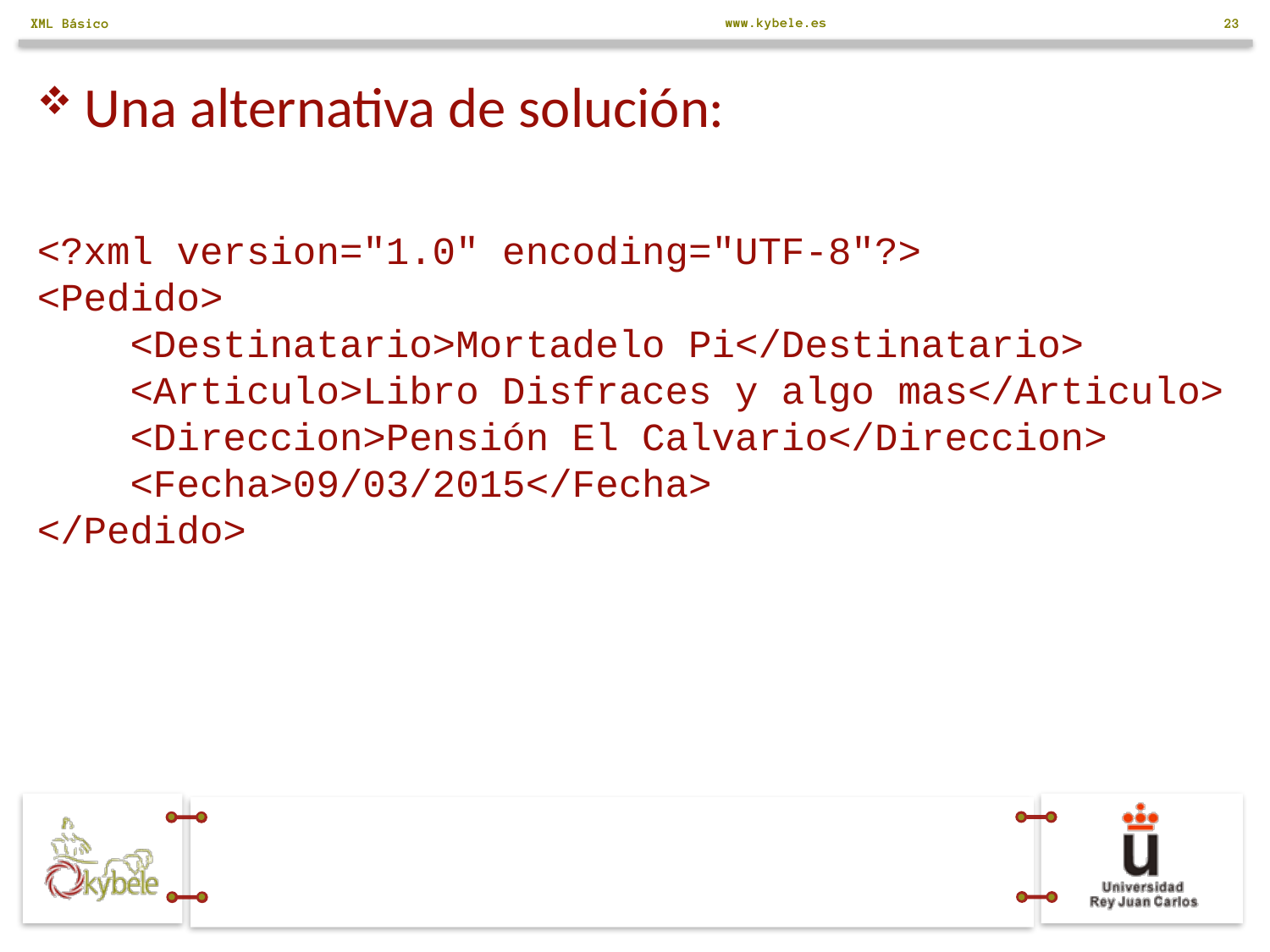

XML Básico
23
Una alternativa de solución:

<?xml version="1.0" encoding="UTF-8"?>
<Pedido>
    <Destinatario>Mortadelo Pi</Destinatario>
    <Articulo>Libro Disfraces y algo mas</Articulo>
    <Direccion>Pensión El Calvario</Direccion>
    <Fecha>09/03/2015</Fecha>
</Pedido>
#